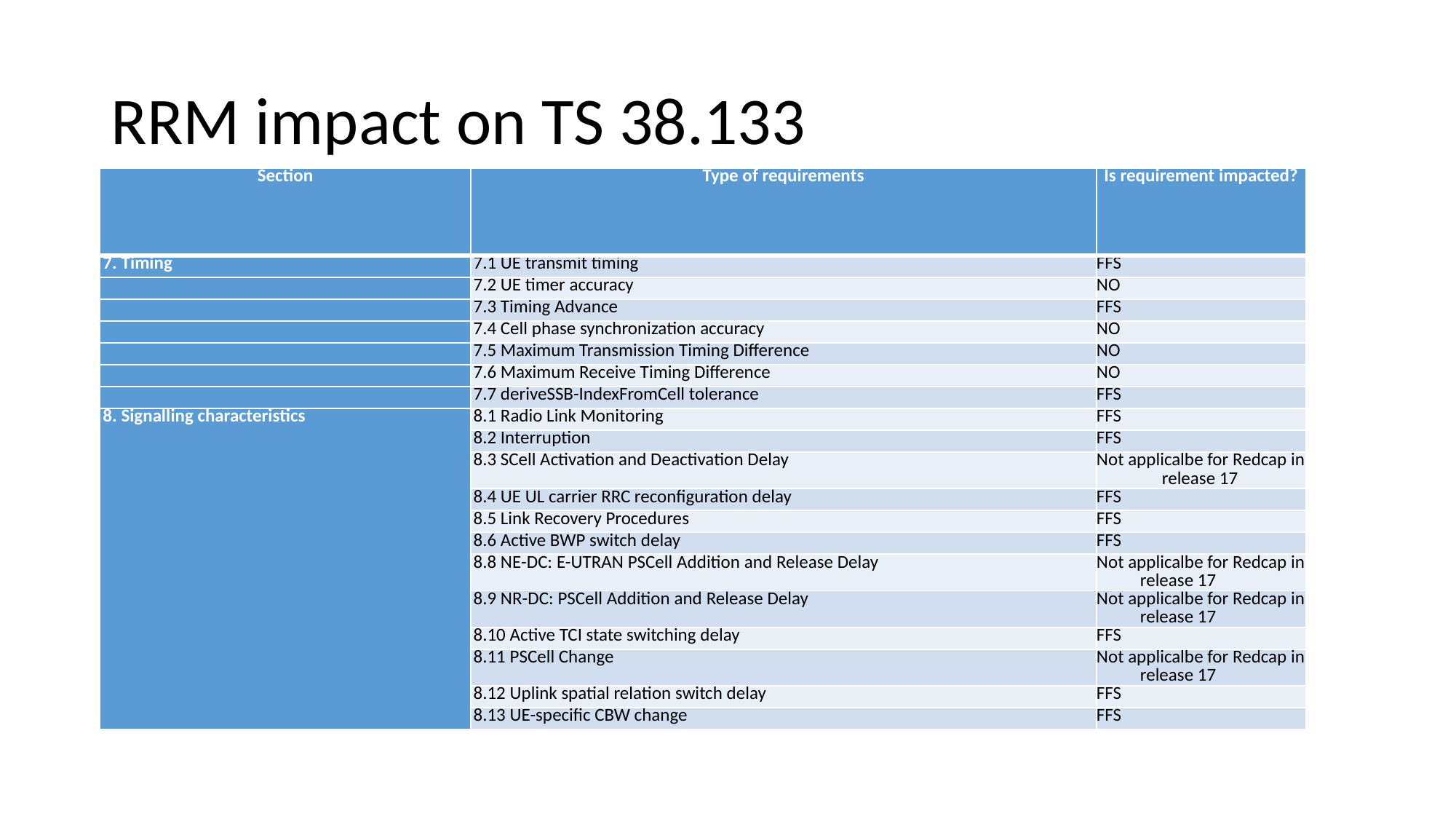

# RRM impact on TS 38.133
| Section | Type of requirements | Is requirement impacted? |
| --- | --- | --- |
| 7. Timing | 7.1 UE transmit timing | FFS |
|  | 7.2 UE timer accuracy | NO |
|  | 7.3 Timing Advance | FFS |
|  | 7.4 Cell phase synchronization accuracy | NO |
|  | 7.5 Maximum Transmission Timing Difference | NO |
|  | 7.6 Maximum Receive Timing Difference | NO |
|  | 7.7 deriveSSB-IndexFromCell tolerance | FFS |
| 8. Signalling characteristics | 8.1 Radio Link Monitoring | FFS |
|  | 8.2 Interruption | FFS |
|  | 8.3 SCell Activation and Deactivation Delay | Not applicalbe for Redcap in release 17 |
|  | 8.4 UE UL carrier RRC reconfiguration delay | FFS |
|  | 8.5 Link Recovery Procedures | FFS |
|  | 8.6 Active BWP switch delay | FFS |
|  | 8.8 NE-DC: E-UTRAN PSCell Addition and Release Delay | Not applicalbe for Redcap in release 17 |
|  | 8.9 NR-DC: PSCell Addition and Release Delay | Not applicalbe for Redcap in release 17 |
|  | 8.10 Active TCI state switching delay | FFS |
|  | 8.11 PSCell Change | Not applicalbe for Redcap in release 17 |
|  | 8.12 Uplink spatial relation switch delay | FFS |
|  | 8.13 UE-specific CBW change | FFS |